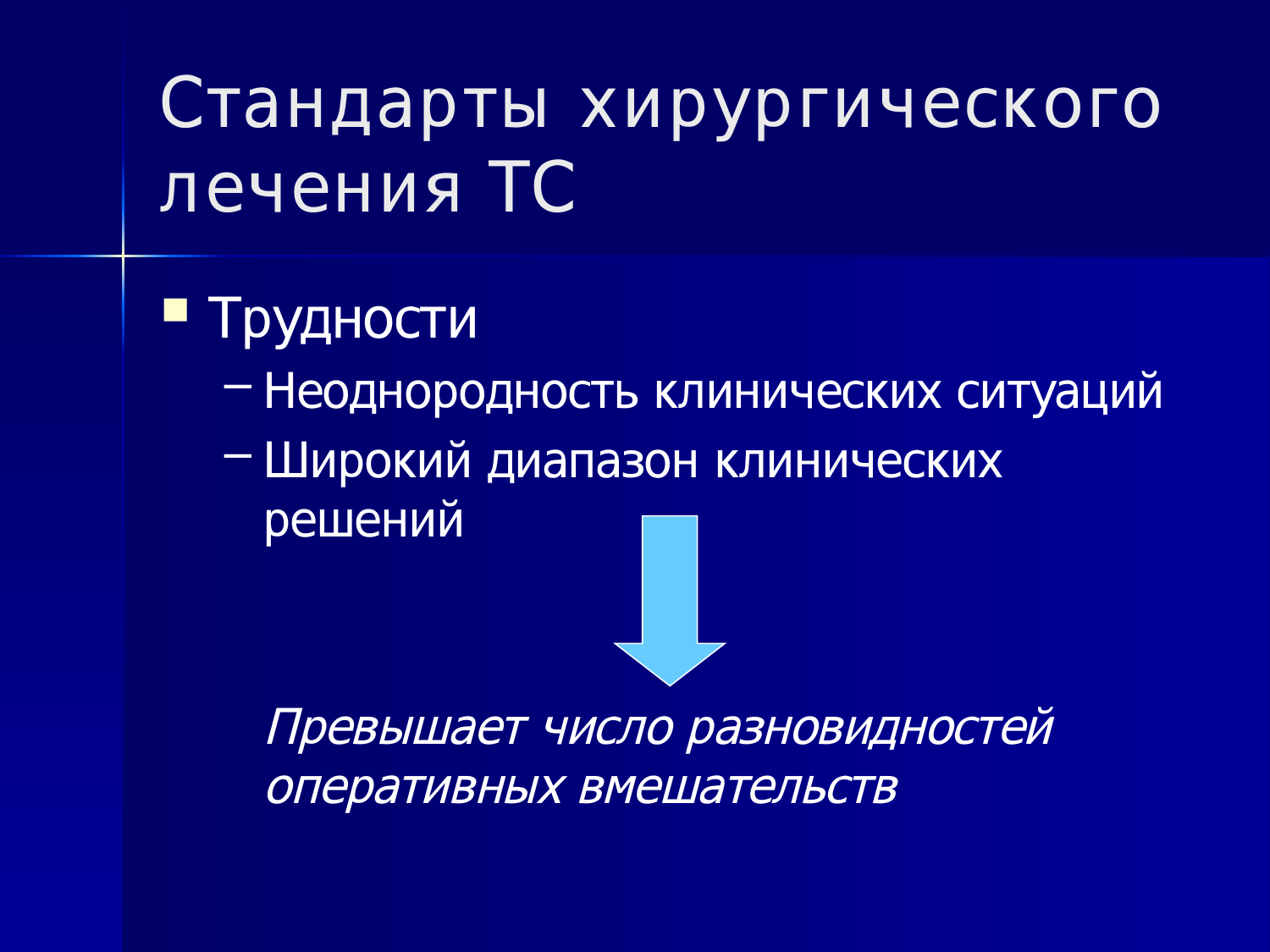

# Стандарты хирургического лечения ТС
Трудности
Неоднородность клинических ситуаций
Широкий диапазон клинических решений

	Превышает число разновидностей 	оперативных вмешательств